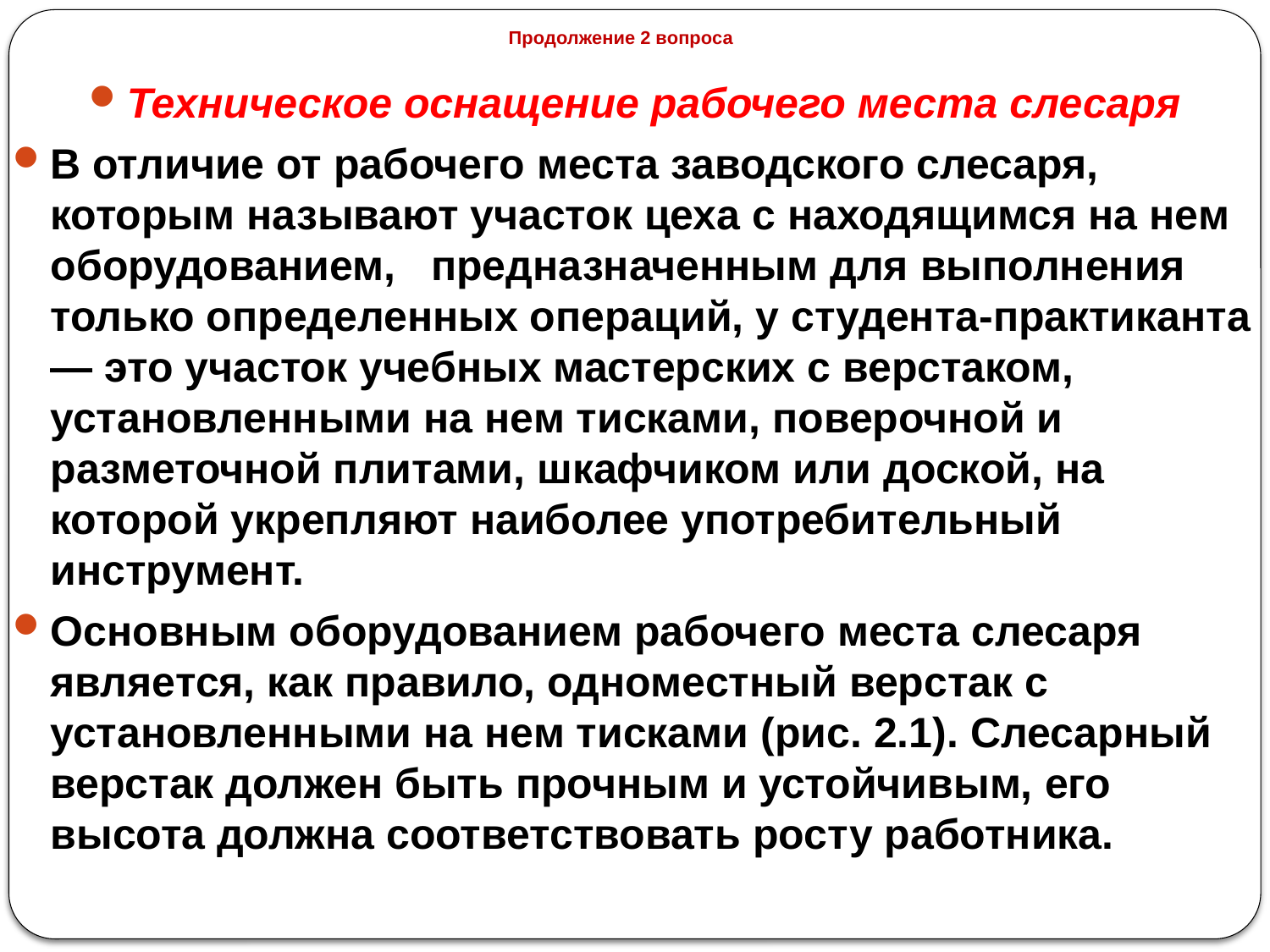

# Продолжение 2 вопроса
Техническое оснащение рабочего места слесаря
В отличие от рабочего места заводского слесаря, которым называют участок цеха с находящимся на нем оборудованием,   предназначенным для выполнения только определенных операций, у студента-практиканта — это участок учебных мастерских с верстаком, установленными на нем тисками, поверочной и разметочной плитами, шкафчиком или доской, на которой укрепляют наиболее употребительный инструмент.
Основным оборудованием рабочего места слесаря является, как правило, одноместный верстак с установленными на нем тисками (рис. 2.1). Слесарный верстак должен быть прочным и устойчивым, его высота должна соответствовать росту работника.